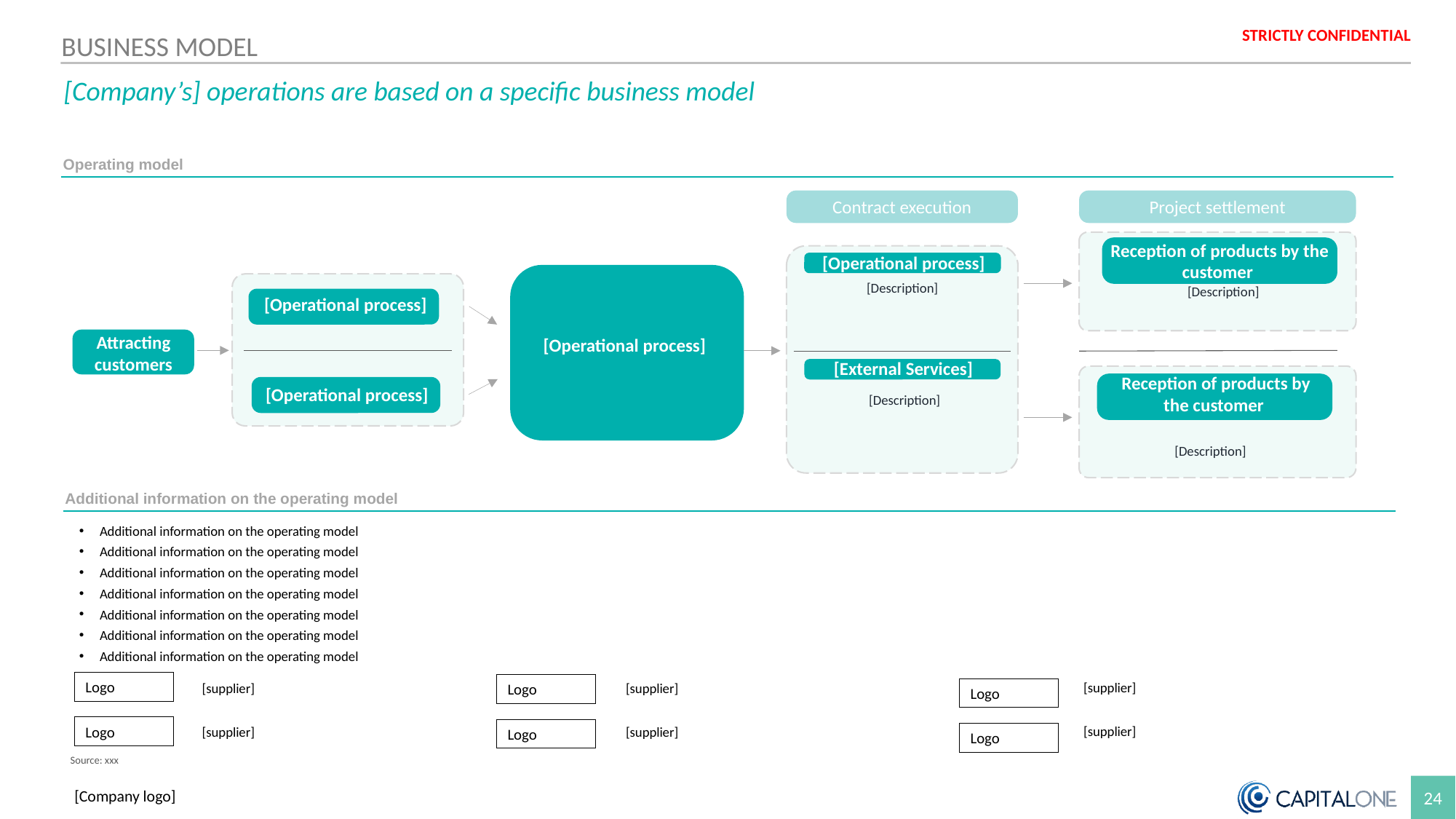

BUSINESS MODEL
[Company’s] operations are based on a specific business model

Operating model

Contract execution
Project settlement

Reception of products by the customer

[Operational process]

[Operational process]

[Description]
[Description]
[Operational process]

Kolory przewodnie Prezentacji
Attracting customers

[External Services]

Reception of products by the customer

[Operational process]
[Description]

[Description]

Additional information on the operating model

Additional information on the operating model
Additional information on the operating model
Additional information on the operating model
Additional information on the operating model
Additional information on the operating model
Additional information on the operating model
Additional information on the operating model

Logo
[supplier]
[supplier]
[supplier]
[supplier]
[supplier]
[supplier]
Logo
Logo
Logo
Logo
Logo
Source: xxx